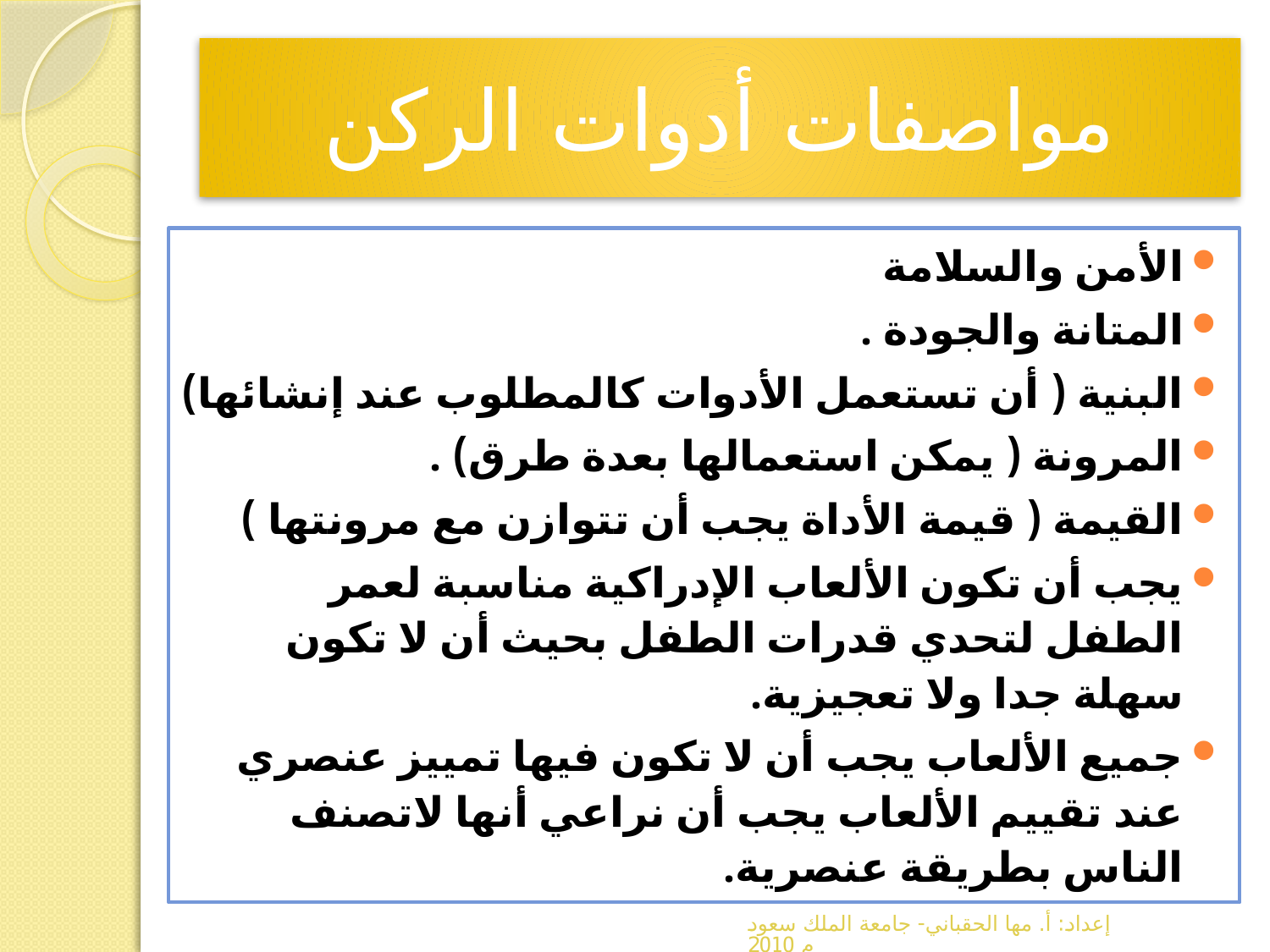

# مواصفات أدوات الركن
الأمن والسلامة
المتانة والجودة .
البنية ( أن تستعمل الأدوات كالمطلوب عند إنشائها)
المرونة ( يمكن استعمالها بعدة طرق) .
القيمة ( قيمة الأداة يجب أن تتوازن مع مرونتها )
يجب أن تكون الألعاب الإدراكية مناسبة لعمر الطفل لتحدي قدرات الطفل بحيث أن لا تكون سهلة جدا ولا تعجيزية.
جميع الألعاب يجب أن لا تكون فيها تمييز عنصري عند تقييم الألعاب يجب أن نراعي أنها لاتصنف الناس بطريقة عنصرية.

إعداد: أ. مها الحقباني- جامعة الملك سعود 2010 م